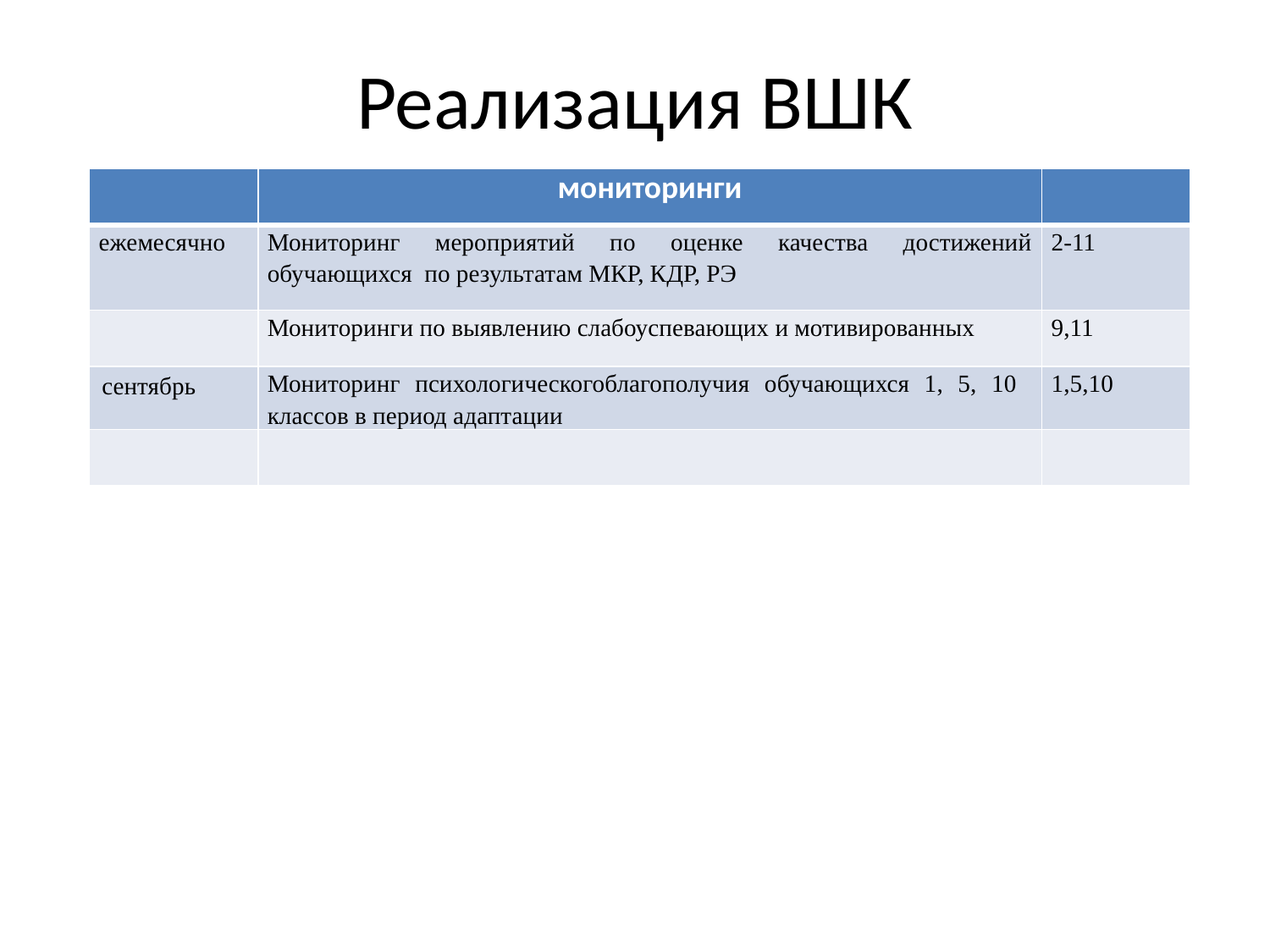

# Реализация ВШК
|  | мониторинги |  |
| --- | --- | --- |
| ежемесячно | Мониторинг мероприятий по оценке качества достижений обучающихся по результатам МКР, КДР, РЭ | 2-11 |
|  | Мониторинги по выявлению слабоуспевающих и мотивированных | 9,11 |
| сентябрь | Мониторинг психологическогоблагополучия обучающихся 1, 5, 10 классов в период адаптации | 1,5,10 |
|  |  |  |